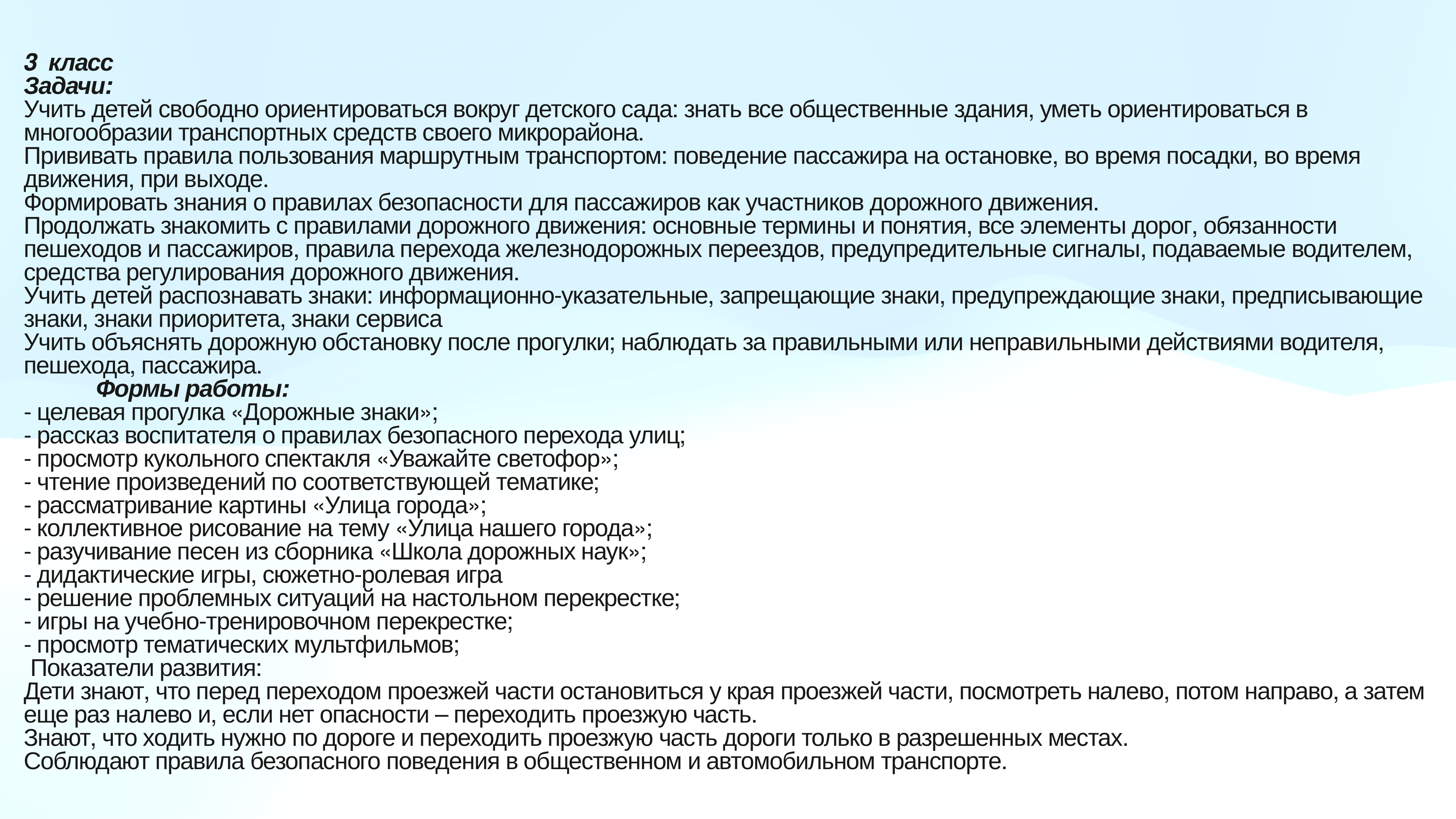

3  класс
Задачи:
Учить детей свободно ориентироваться вокруг детского сада: знать все общественные здания, уметь ориентироваться в многообразии транспортных средств своего микрорайона.
Прививать правила пользования маршрутным транспортом: поведение пассажира на остановке, во время посадки, во время движения, при выходе.
Формировать знания о правилах безопасности для пассажиров как участников дорожного движения.
Продолжать знакомить с правилами дорожного движения: основные термины и понятия, все элементы дорог, обязанности пешеходов и пассажиров, правила перехода железнодорожных переездов, предупредительные сигналы, подаваемые водителем, средства регулирования дорожного движения.
Учить детей распознавать знаки: информационно-указательные, запрещающие знаки, предупреждающие знаки, предписывающие знаки, знаки приоритета, знаки сервиса
Учить объяснять дорожную обстановку после прогулки; наблюдать за правильными или неправильными действиями водителя, пешехода, пассажира.
            Формы работы:
- целевая прогулка «Дорожные знаки»;
- рассказ воспитателя о правилах безопасного перехода улиц;
- просмотр кукольного спектакля «Уважайте светофор»;
- чтение произведений по соответствующей тематике;
- рассматривание картины «Улица города»;
- коллективное рисование на тему «Улица нашего города»;
- разучивание песен из сборника «Школа дорожных наук»;
- дидактические игры, сюжетно-ролевая игра
- решение проблемных ситуаций на настольном перекрестке;
- игры на учебно-тренировочном перекрестке;
- просмотр тематических мультфильмов;
 Показатели развития:
Дети знают, что перед переходом проезжей части остановиться у края проезжей части, посмотреть налево, потом направо, а затем еще раз налево и, если нет опасности – переходить проезжую часть.
Знают, что ходить нужно по дороге и переходить проезжую часть дороги только в разрешенных местах.
Соблюдают правила безопасного поведения в общественном и автомобильном транспорте.